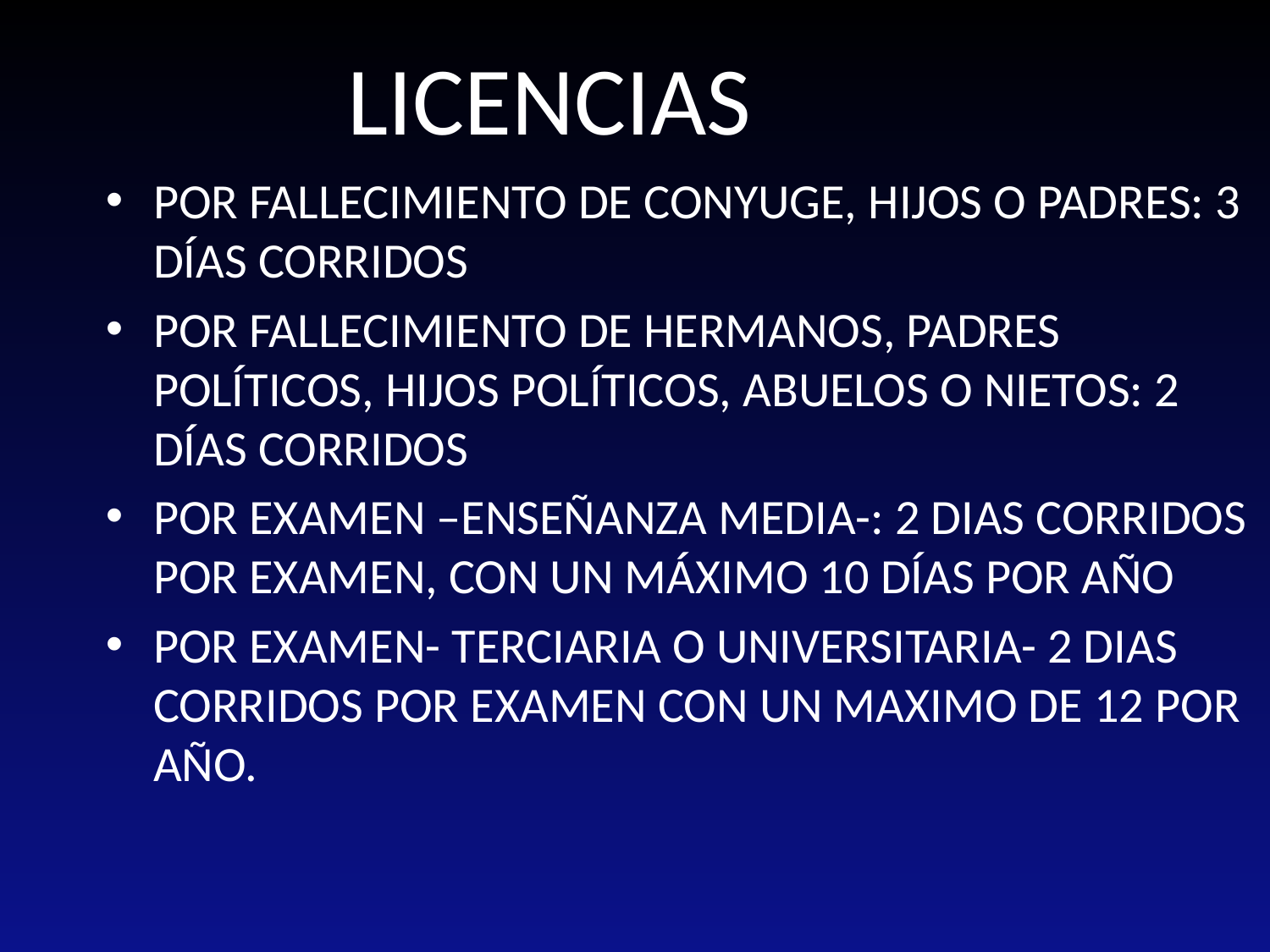

LICENCIAS
POR FALLECIMIENTO DE CONYUGE, HIJOS O PADRES: 3 DÍAS CORRIDOS
POR FALLECIMIENTO DE HERMANOS, PADRES POLÍTICOS, HIJOS POLÍTICOS, ABUELOS O NIETOS: 2 DÍAS CORRIDOS
POR EXAMEN –ENSEÑANZA MEDIA-: 2 DIAS CORRIDOS POR EXAMEN, CON UN MÁXIMO 10 DÍAS POR AÑO
POR EXAMEN- TERCIARIA O UNIVERSITARIA- 2 DIAS CORRIDOS POR EXAMEN CON UN MAXIMO DE 12 POR AÑO.